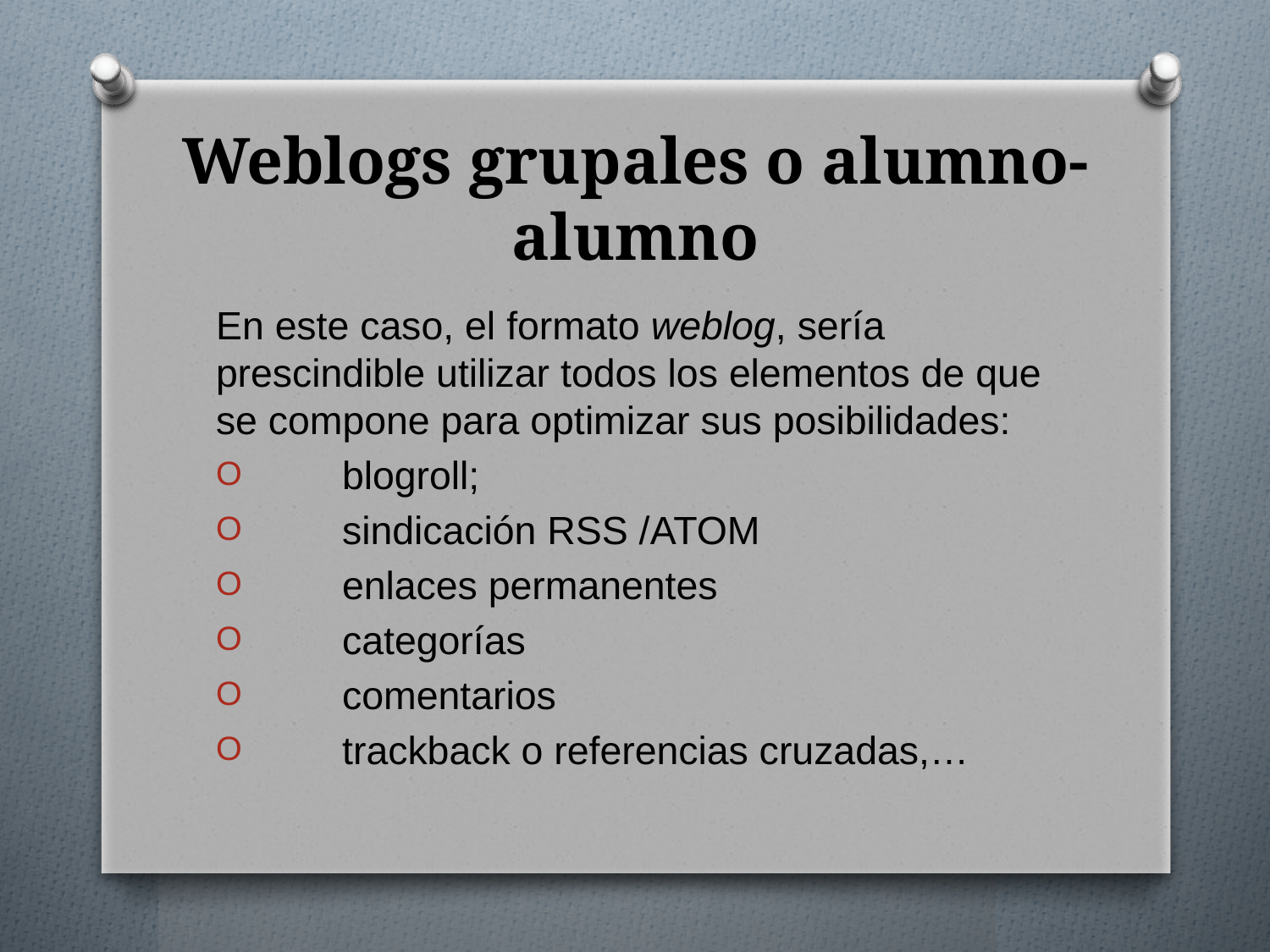

# Weblogs grupales o alumno-alumno
En este caso, el formato weblog, sería prescindible utilizar todos los elementos de que se compone para optimizar sus posibilidades:
        blogroll;
        sindicación RSS /ATOM
        enlaces permanentes
        categorías
        comentarios
        trackback o referencias cruzadas,…